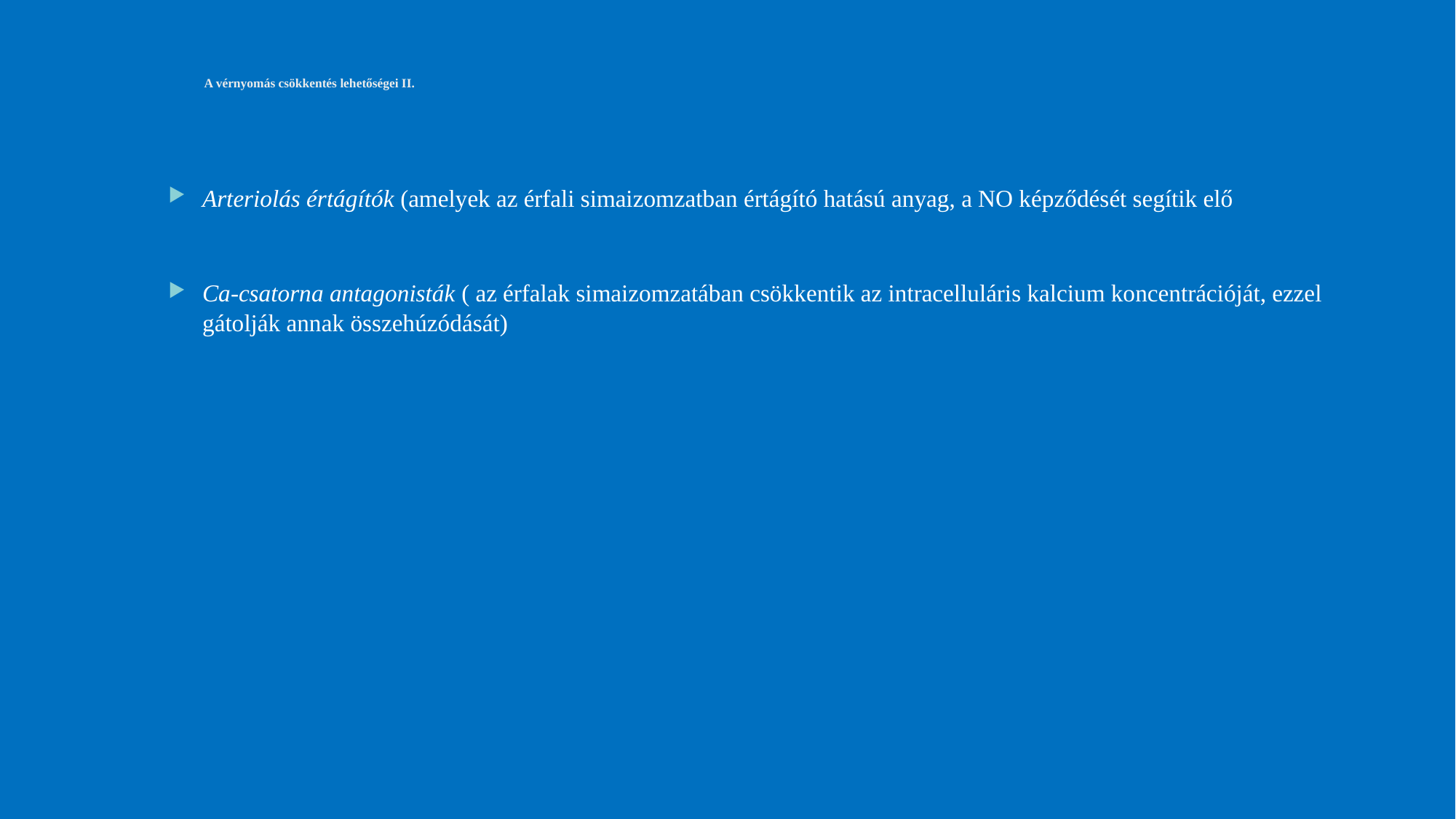

# A vérnyomás csökkentés lehetőségei II.
Arteriolás értágítók (amelyek az érfali simaizomzatban értágító hatású anyag, a NO képződését segítik elő

Ca-csatorna antagonisták ( az érfalak simaizomzatában csökkentik az intracelluláris kalcium koncentrációját, ezzel gátolják annak összehúzódását)